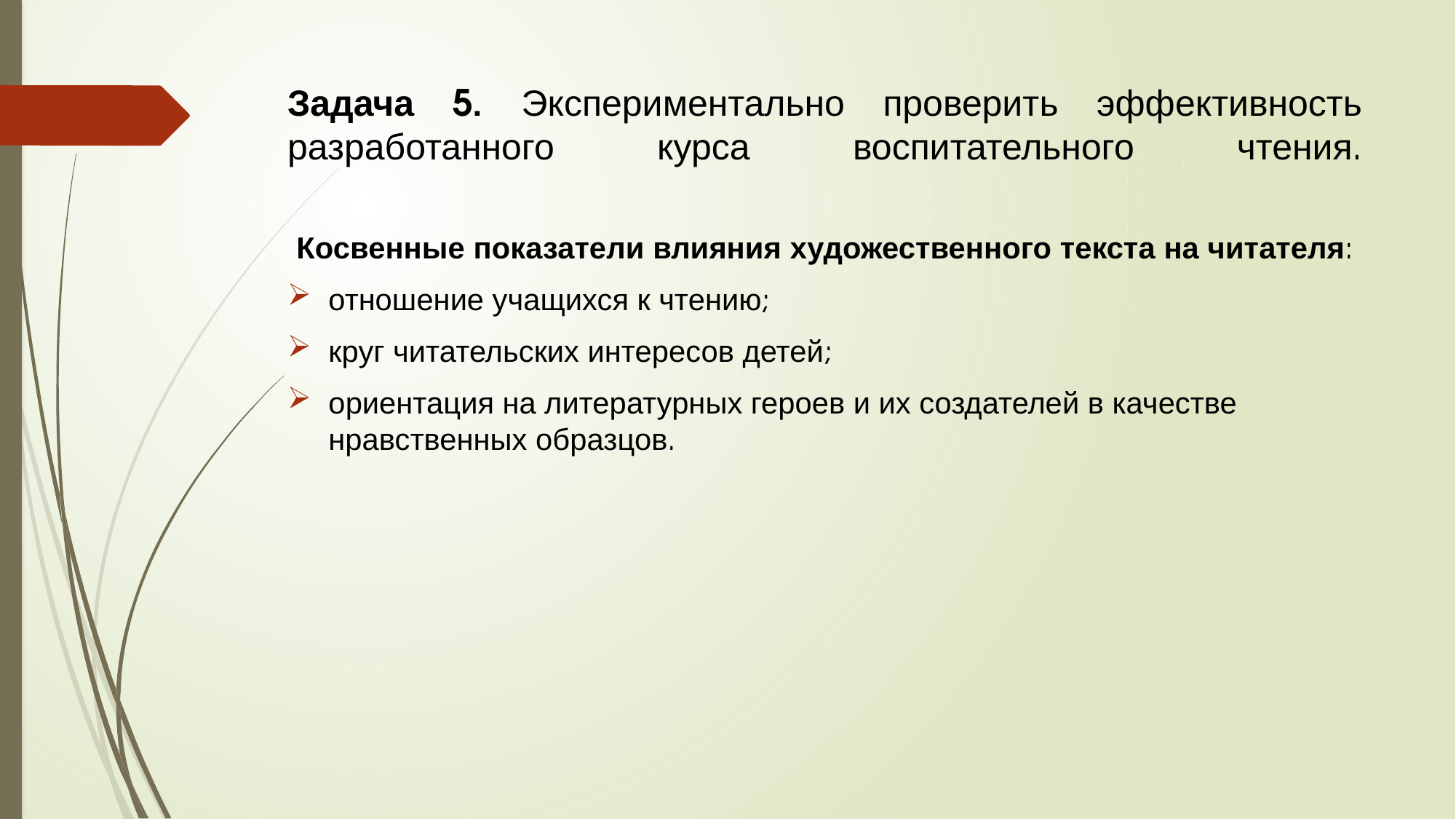

# Задача 5. Экспериментально проверить эффективность разработанного курса воспитательного чтения.
Косвенные показатели влияния художественного текста на читателя:
отношение учащихся к чтению;
круг читательских интересов детей;
ориентация на литературных героев и их создателей в качестве нравственных образцов.